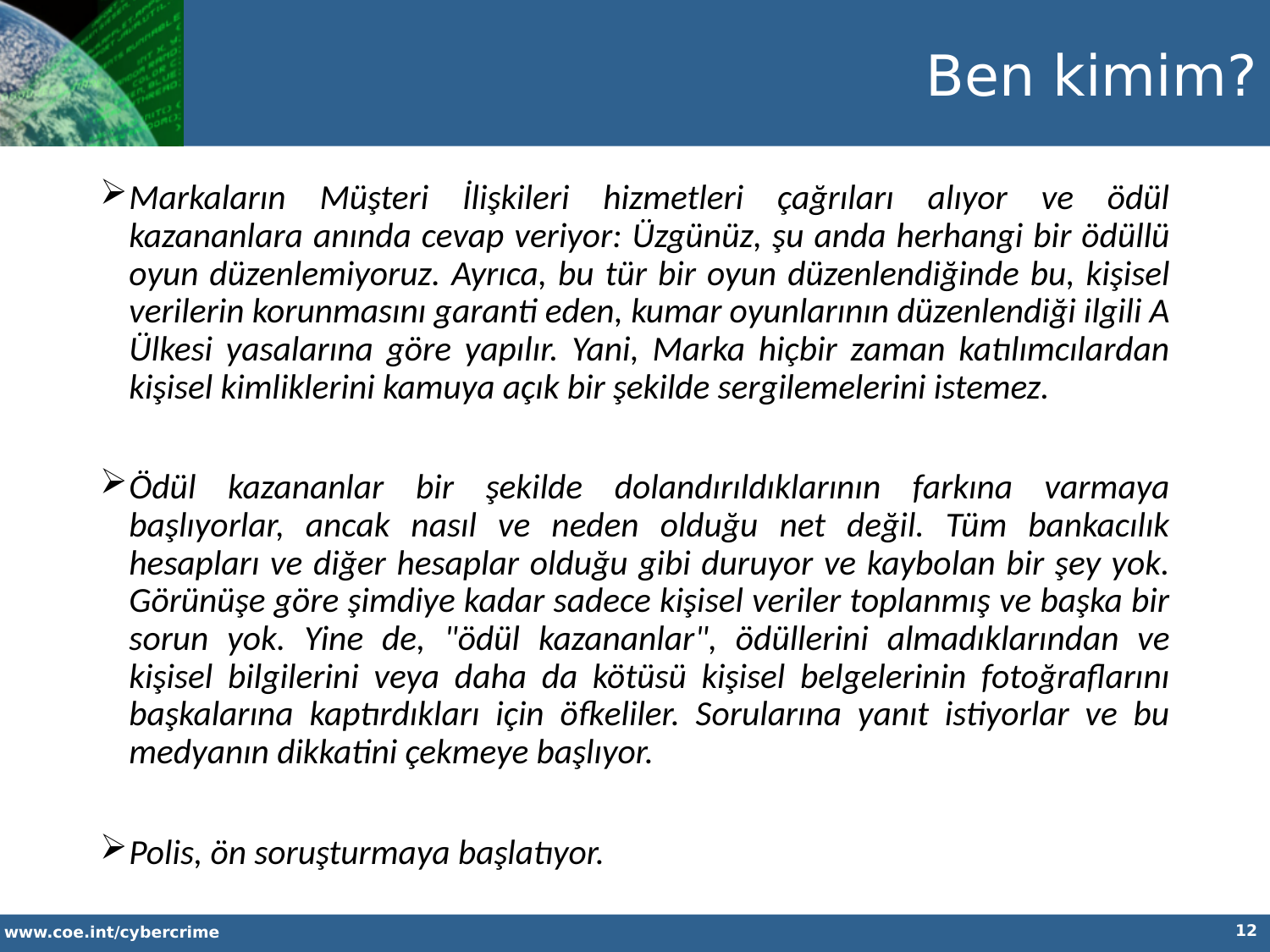

Ben kimim?
Markaların Müşteri İlişkileri hizmetleri çağrıları alıyor ve ödül kazananlara anında cevap veriyor: Üzgünüz, şu anda herhangi bir ödüllü oyun düzenlemiyoruz. Ayrıca, bu tür bir oyun düzenlendiğinde bu, kişisel verilerin korunmasını garanti eden, kumar oyunlarının düzenlendiği ilgili A Ülkesi yasalarına göre yapılır. Yani, Marka hiçbir zaman katılımcılardan kişisel kimliklerini kamuya açık bir şekilde sergilemelerini istemez.

Ödül kazananlar bir şekilde dolandırıldıklarının farkına varmaya başlıyorlar, ancak nasıl ve neden olduğu net değil. Tüm bankacılık hesapları ve diğer hesaplar olduğu gibi duruyor ve kaybolan bir şey yok. Görünüşe göre şimdiye kadar sadece kişisel veriler toplanmış ve başka bir sorun yok. Yine de, "ödül kazananlar", ödüllerini almadıklarından ve kişisel bilgilerini veya daha da kötüsü kişisel belgelerinin fotoğraflarını başkalarına kaptırdıkları için öfkeliler. Sorularına yanıt istiyorlar ve bu medyanın dikkatini çekmeye başlıyor.

Polis, ön soruşturmaya başlatıyor.

12